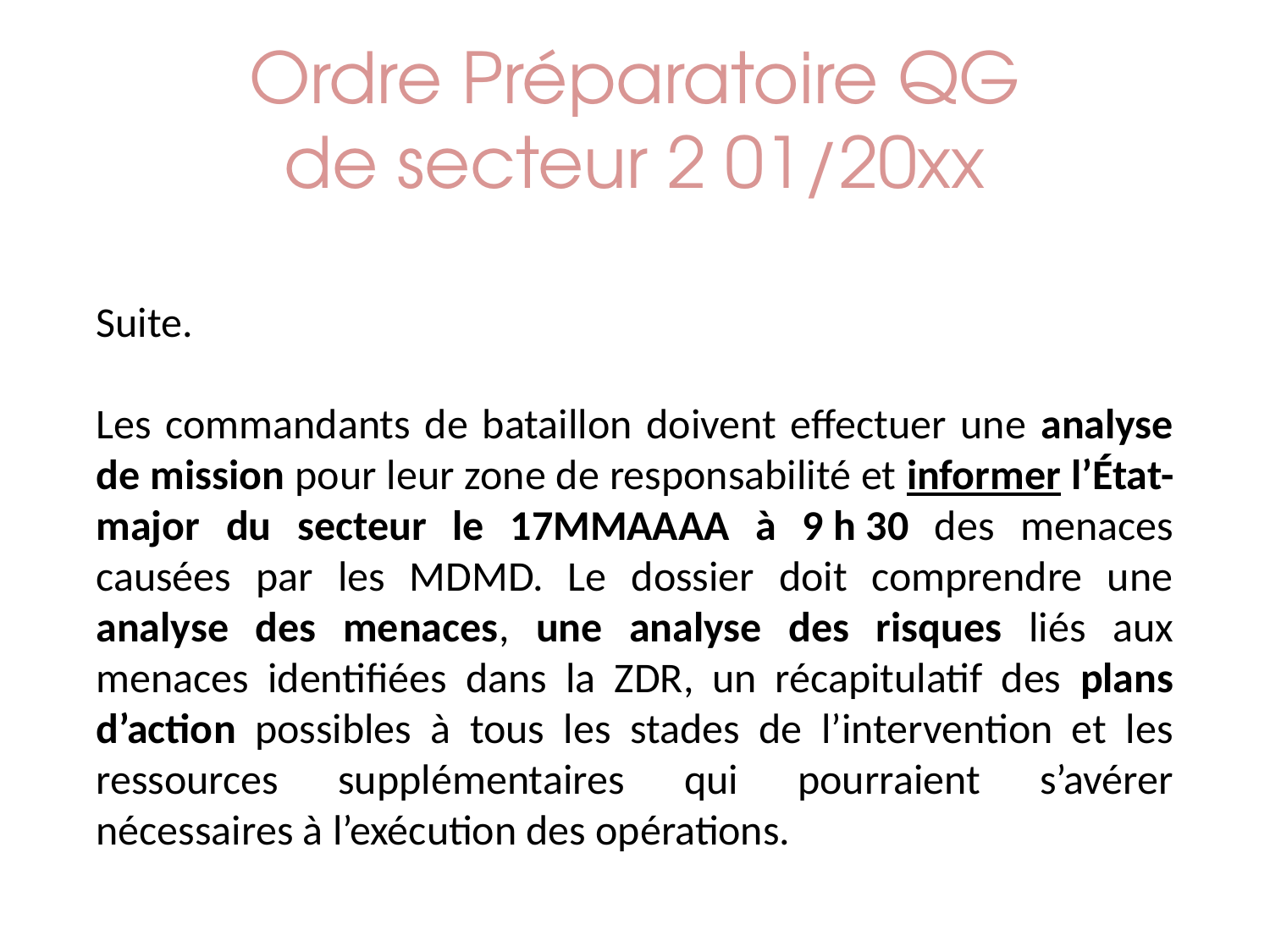

# Ordre Préparatoire QG de secteur 2 01/20xx
Suite.

Les commandants de bataillon doivent effectuer une analyse de mission pour leur zone de responsabilité et informer l’État-major du secteur le 17MMAAAA à 9 h 30 des menaces causées par les MDMD. Le dossier doit comprendre une analyse des menaces, une analyse des risques liés aux menaces identifiées dans la ZDR, un récapitulatif des plans d’action possibles à tous les stades de l’intervention et les ressources supplémentaires qui pourraient s’avérer nécessaires à l’exécution des opérations.